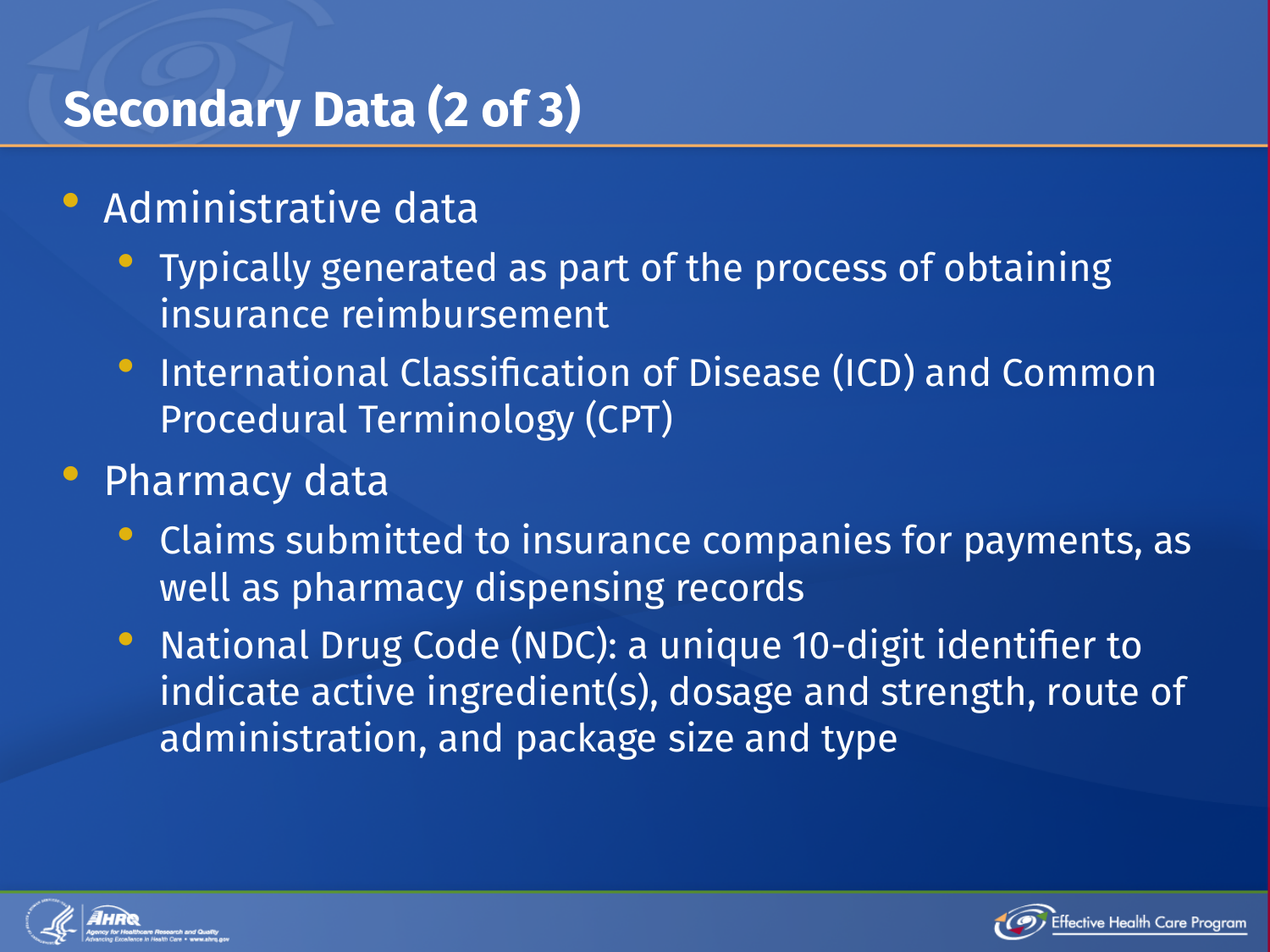

# Secondary Data (2 of 3)
Administrative data
Typically generated as part of the process of obtaining insurance reimbursement
International Classification of Disease (ICD) and Common Procedural Terminology (CPT)
Pharmacy data
Claims submitted to insurance companies for payments, as well as pharmacy dispensing records
National Drug Code (NDC): a unique 10-digit identifier to indicate active ingredient(s), dosage and strength, route of administration, and package size and type